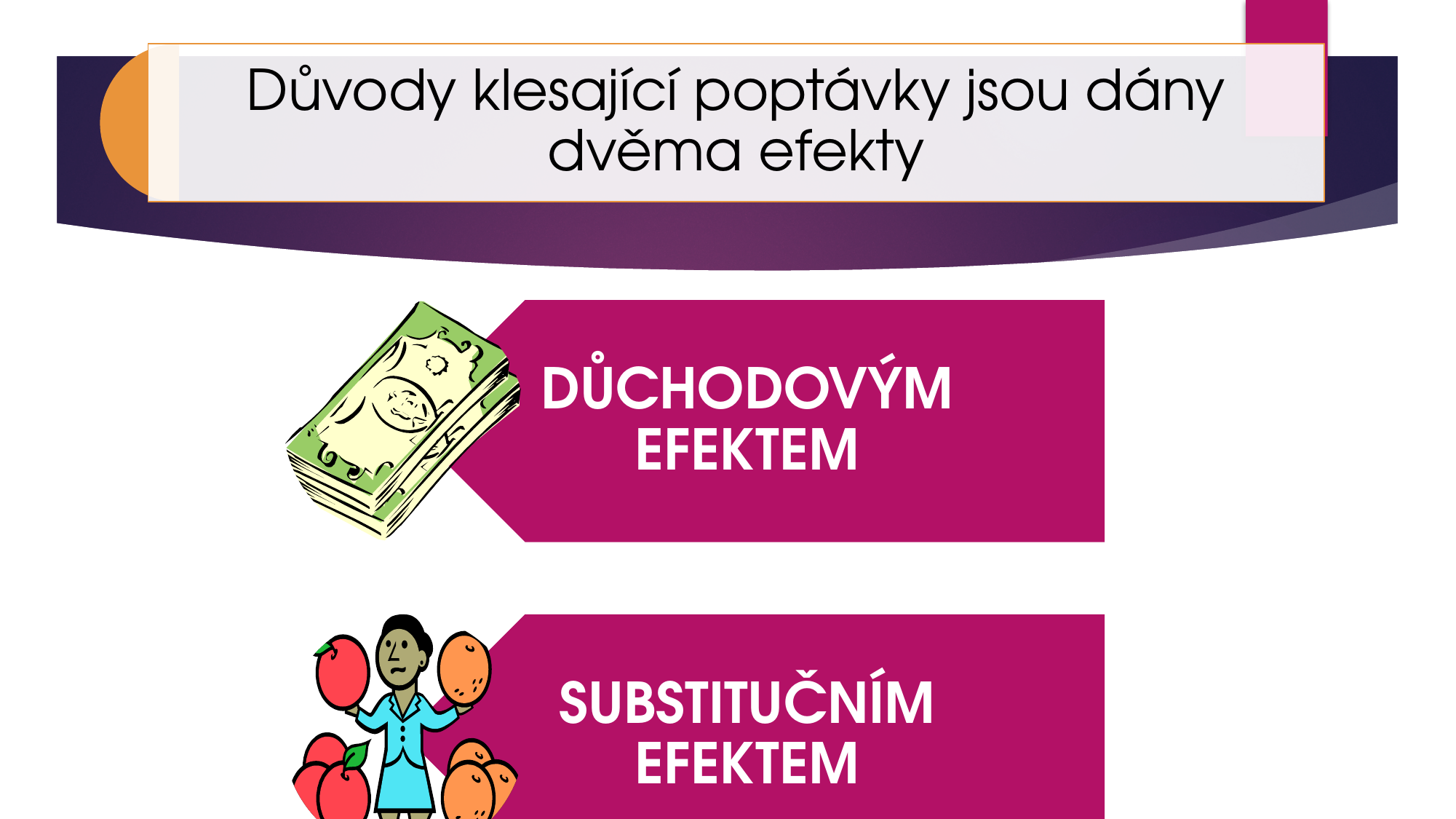

Důvody klesající poptávky jsou dány dvěma efekty
DŮCHODOVÝM EFEKTEM
SUBSTITUČNÍM EFEKTEM